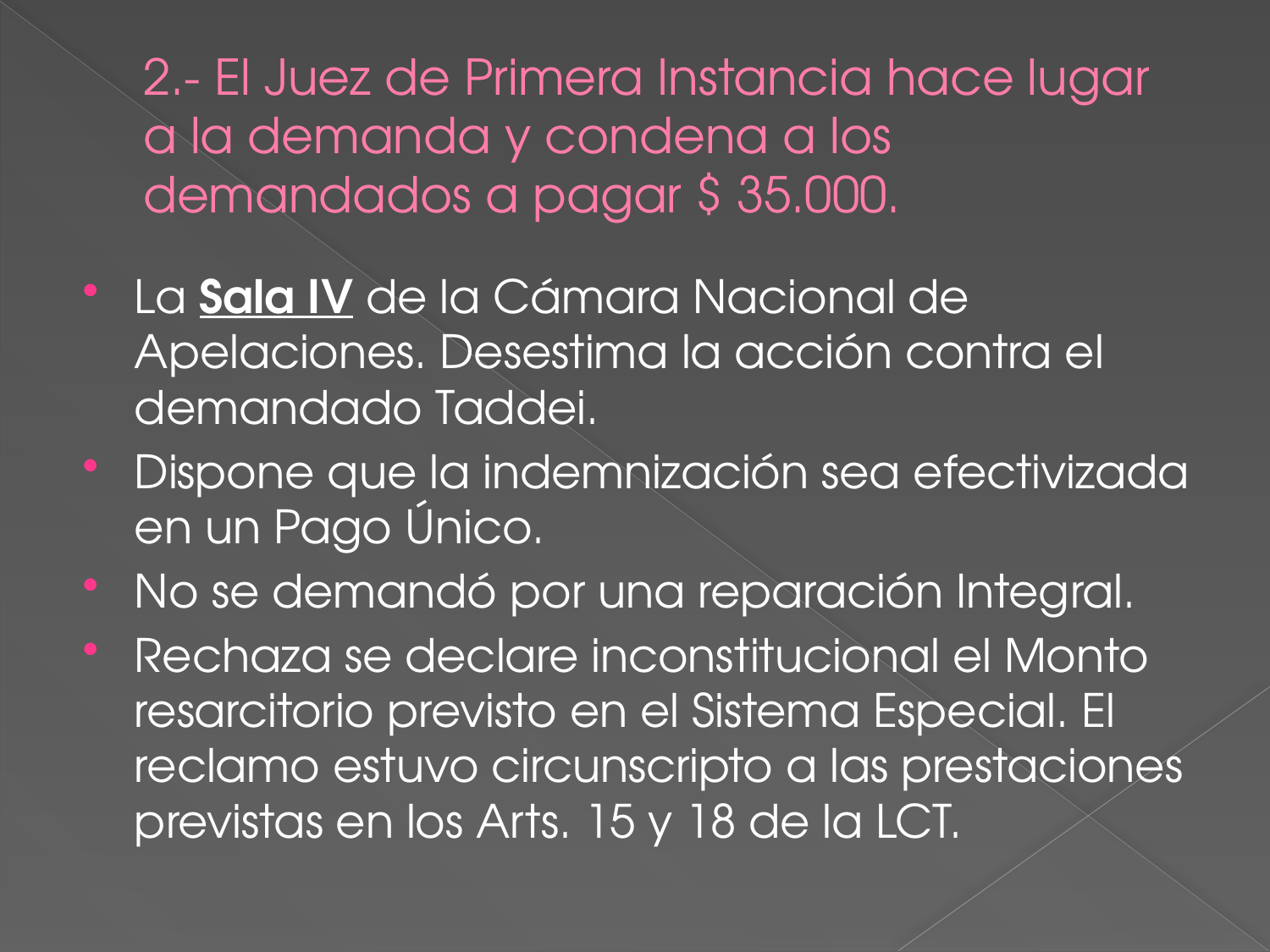

# 2.- El Juez de Primera Instancia hace lugar a la demanda y condena a los demandados a pagar $ 35.000.
La Sala IV de la Cámara Nacional de Apelaciones. Desestima la acción contra el demandado Taddei.
Dispone que la indemnización sea efectivizada en un Pago Único.
No se demandó por una reparación Integral.
Rechaza se declare inconstitucional el Monto resarcitorio previsto en el Sistema Especial. El reclamo estuvo circunscripto a las prestaciones previstas en los Arts. 15 y 18 de la LCT.